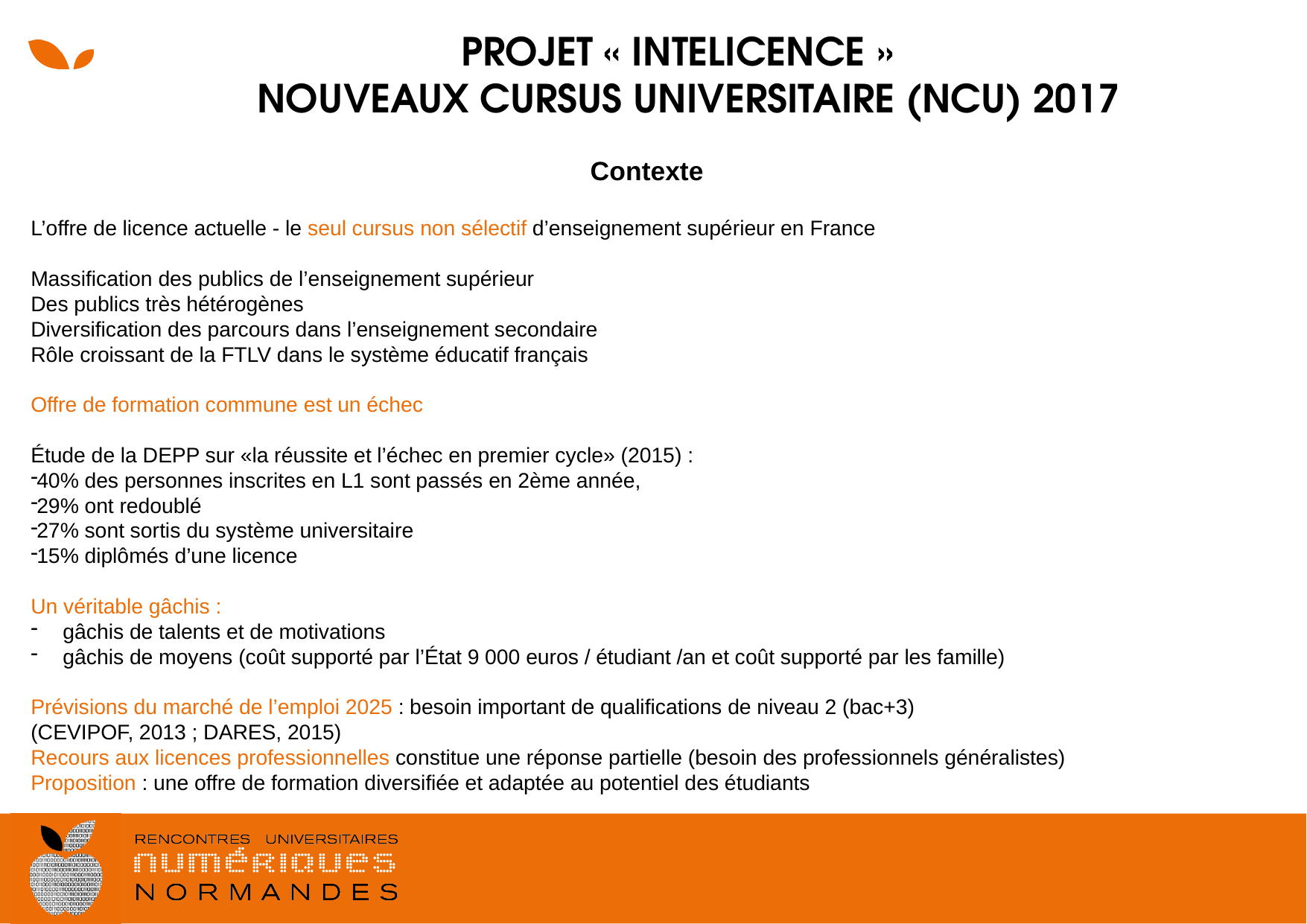

# Projet « Intelicence » Nouveaux cursus universitaire (NCU) 2017
Contexte

L’offre de licence actuelle - le seul cursus non sélectif d’enseignement supérieur en France

Massification des publics de l’enseignement supérieur
Des publics très hétérogènes
Diversification des parcours dans l’enseignement secondaire
Rôle croissant de la FTLV dans le système éducatif français

Offre de formation commune est un échec

Étude de la DEPP sur «la réussite et l’échec en premier cycle» (2015) :
40% des personnes inscrites en L1 sont passés en 2ème année,
29% ont redoublé
27% sont sortis du système universitaire
15% diplômés d’une licence

Un véritable gâchis :
gâchis de talents et de motivations
gâchis de moyens (coût supporté par l’État 9 000 euros / étudiant /an et coût supporté par les famille)

Prévisions du marché de l’emploi 2025 : besoin important de qualifications de niveau 2 (bac+3)
(CEVIPOF, 2013 ; DARES, 2015)
Recours aux licences professionnelles constitue une réponse partielle (besoin des professionnels généralistes)
Proposition : une offre de formation diversifiée et adaptée au potentiel des étudiants